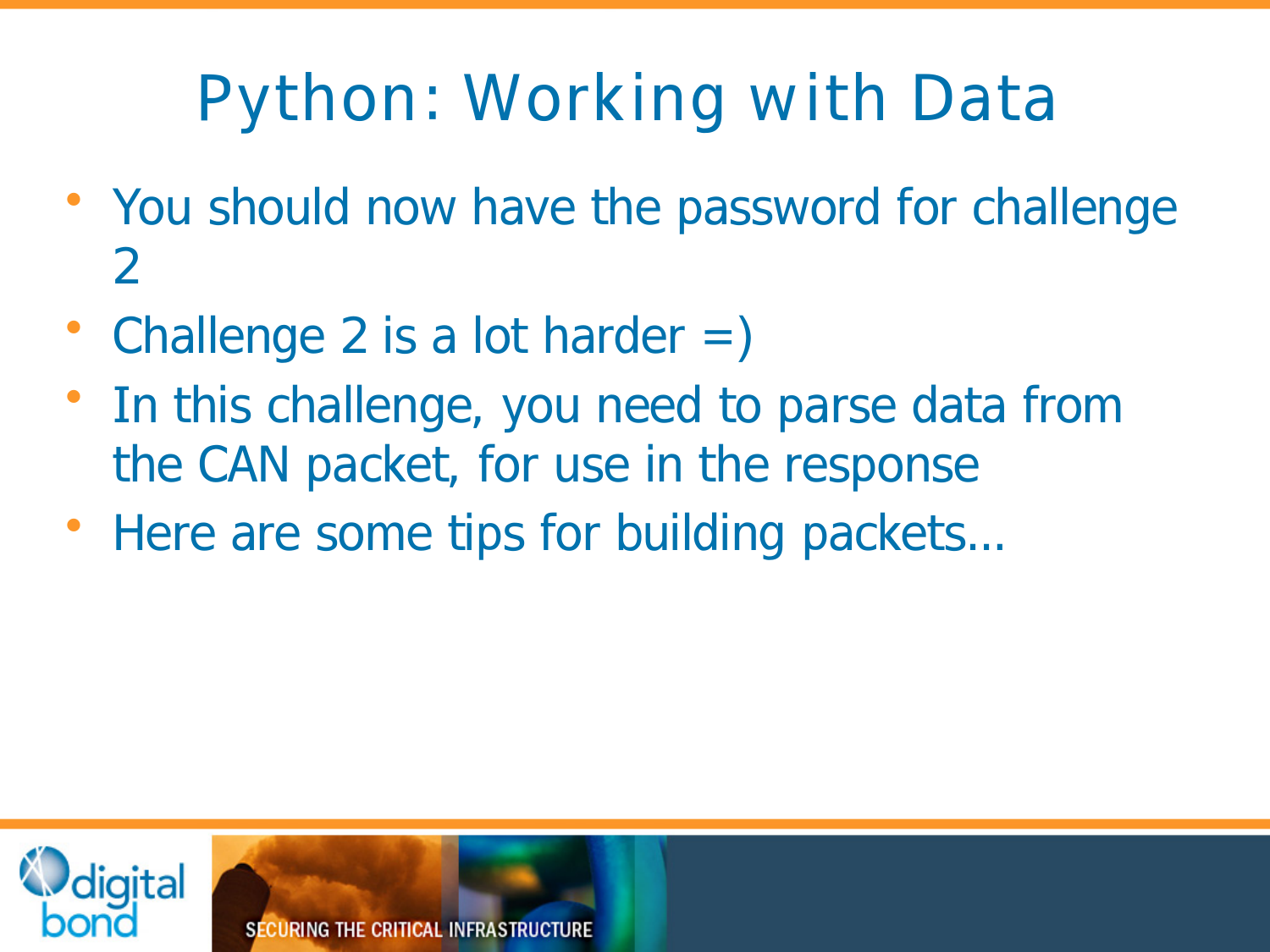

# Python: Working with Data
You should now have the password for challenge 2
Challenge 2 is a lot harder =)
In this challenge, you need to parse data from the CAN packet, for use in the response
Here are some tips for building packets…